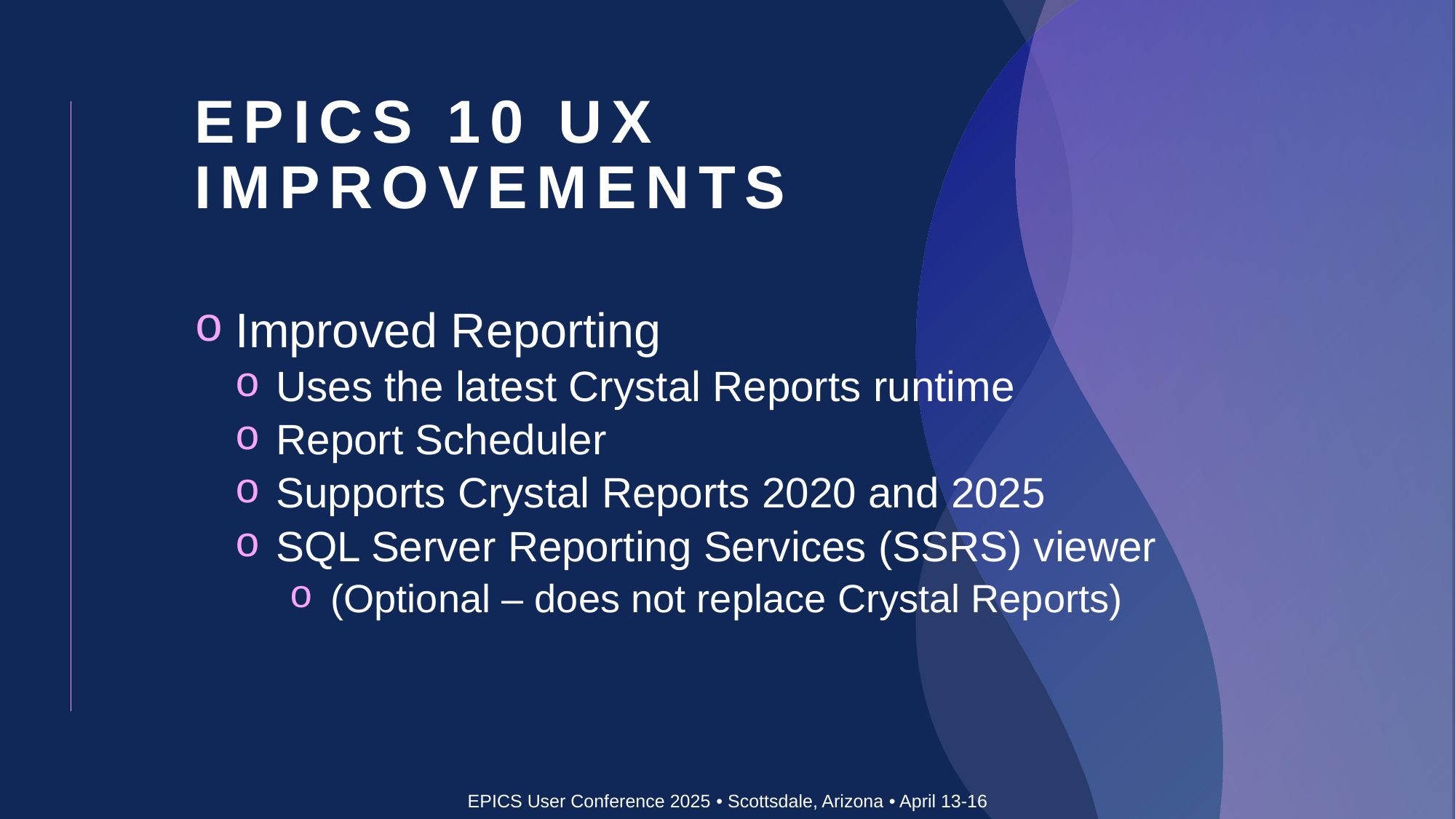

# EPICS 10 UX Improvements
Improved Reporting
Uses the latest Crystal Reports runtime
Report Scheduler
Supports Crystal Reports 2020 and 2025
SQL Server Reporting Services (SSRS) viewer
(Optional – does not replace Crystal Reports)